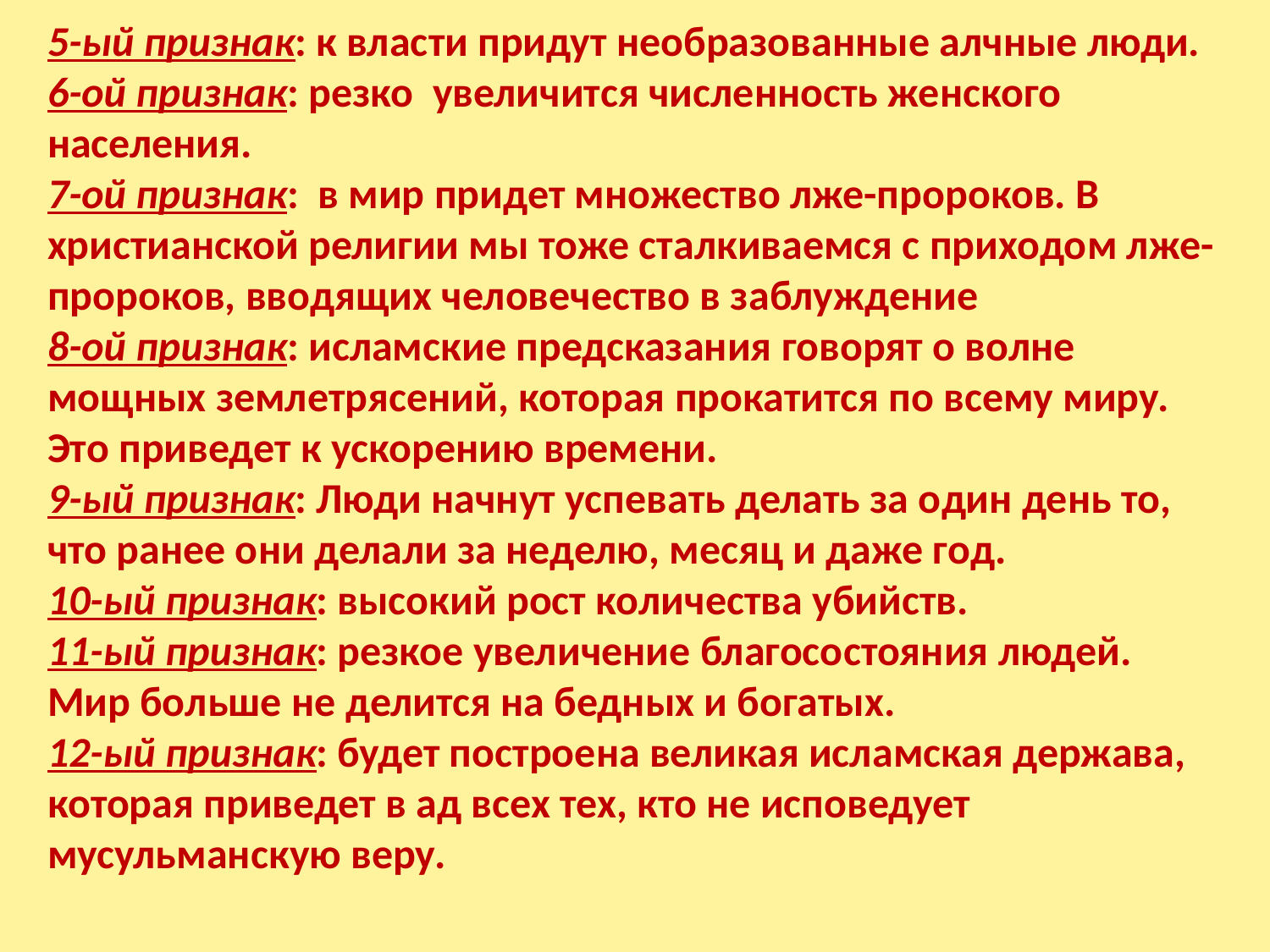

5-ый признак: к власти придут необразованные алчные люди.
6-ой признак: резко  увеличится численность женского населения.
7-ой признак:  в мир придет множество лже-пророков. В христианской религии мы тоже сталкиваемся с приходом лже-пророков, вводящих человечество в заблуждение
8-ой признак: исламские предсказания говорят о волне мощных землетрясений, которая прокатится по всему миру. Это приведет к ускорению времени.
9-ый признак: Люди начнут успевать делать за один день то, что ранее они делали за неделю, месяц и даже год.
10-ый признак: высокий рост количества убийств.
11-ый признак: резкое увеличение благосостояния людей. Мир больше не делится на бедных и богатых.
12-ый признак: будет построена великая исламская держава, которая приведет в ад всех тех, кто не исповедует мусульманскую веру.